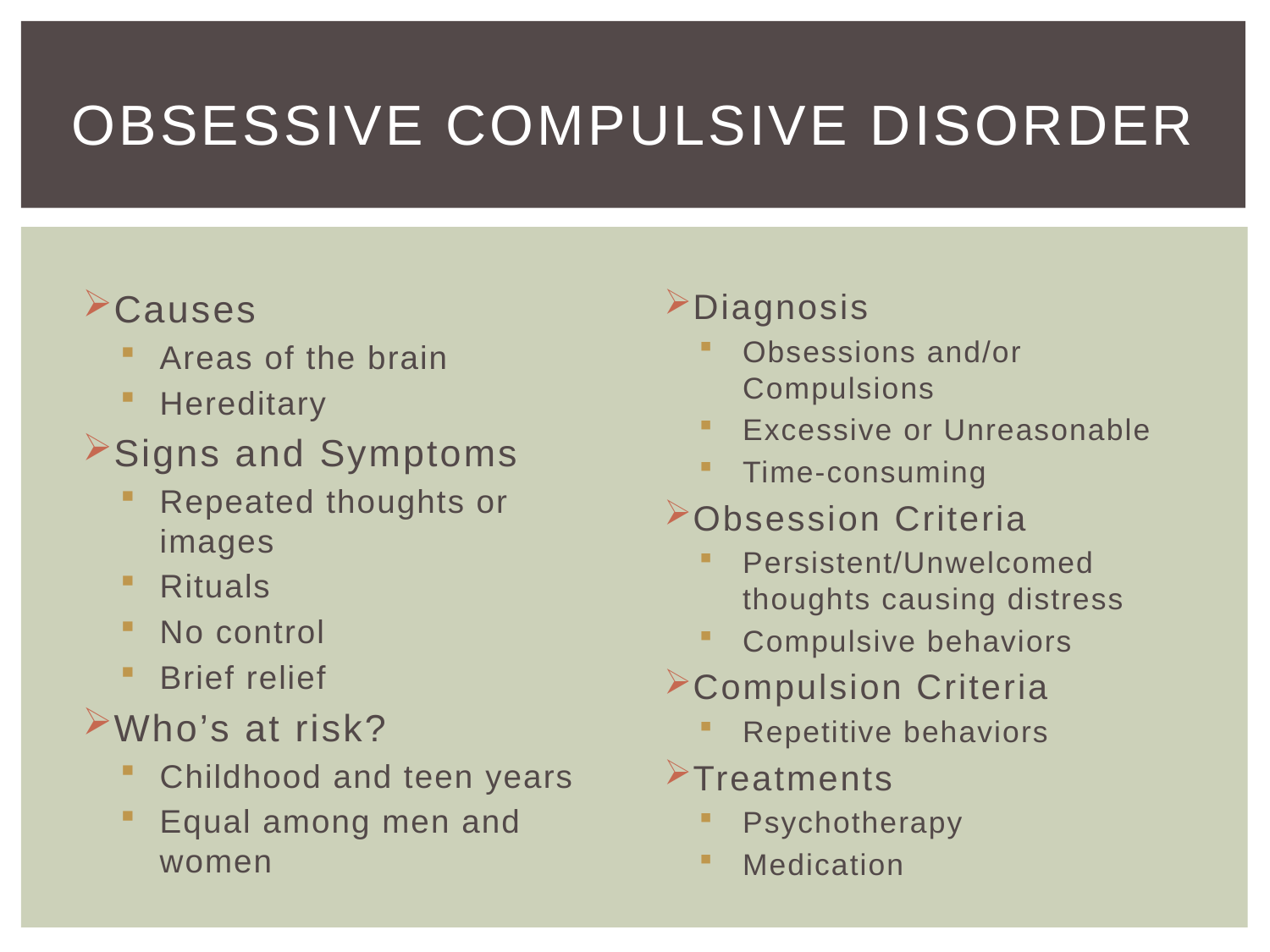

# Obsessive Compulsive Disorder
Causes
Areas of the brain
Hereditary
Signs and Symptoms
Repeated thoughts or images
Rituals
No control
Brief relief
Who’s at risk?
Childhood and teen years
Equal among men and women

Diagnosis
Obsessions and/or Compulsions
Excessive or Unreasonable
Time-consuming
Obsession Criteria
Persistent/Unwelcomed thoughts causing distress
Compulsive behaviors
Compulsion Criteria
Repetitive behaviors
Treatments
Psychotherapy
Medication